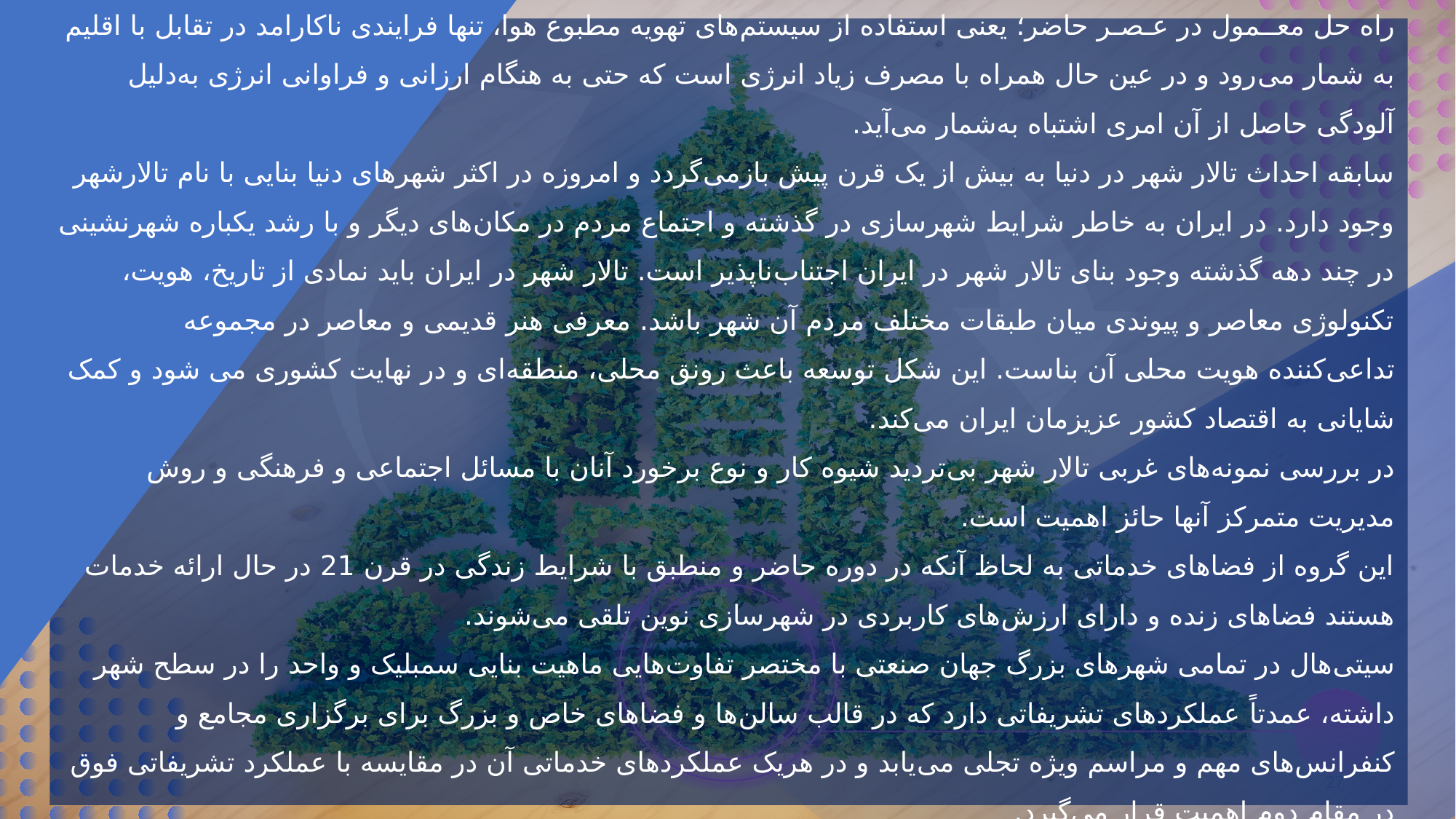

راه حل معــمول در عـصـر حاضر؛ یعنی استفاده از سیستم‌های تهویه مطبوع هوا، تنها فرایندی ناکارامد در تقابل با اقلیم به شمار می‌رود و در عین حال همراه با مصرف زیاد انرژی است که حتی به هنگام ارزانی و فراوانی انرژی به‌دلیل آلودگی حاصل از آن امری اشتباه به‌شمار می‌آید.
‌سابقه احداث تالار شهر در دنیا به بیش از یک قرن پیش بازمی‌گردد و امروزه در اکثر شهرهای دنیا بنایی با نام تالارشهر وجود دارد. در ایران به خاطر شرایط شهر‌سازی‌ در گذشته و اجتماع مردم در مکان‌های دیگر و با رشد یکباره شهرنشینی در چند دهه گذشته وجود بنای تالار شهر در ایران اجتناب‌ناپذیر است. تالار شهر در ایران باید نمادی از تاریخ، هویت، تکنولوژی معاصر و پیوندی میان طبقات مختلف مردم آن شهر باشد. معرفی هنر قدیمی و معاصر در مجموعه تداعی‌کننده هویت محلی آن بنا‌ست. این شکل توسعه باعث رونق محلی، منطقه‌ای و در نهایت کشوری می شود و کمک شایانی به اقتصاد کشور عزیزمان ایران می‌کند.
در بررسی نمونه‌های غربی تالار شهر بی‌تردید شیوه کار و نوع برخورد آنان با مسائل اجتماعی و فرهنگی و روش مدیریت متمرکز آنها حائز اهمیت است.
این گروه از فضاهای خدماتی به لحاظ آنکه در دوره حاضر و منطبق با شرایط زندگی در قرن 21 در حال ارائه خدمات هستند فضاهای زنده و دارای ارزش‌های کاربردی در شهرسازی نوین تلقی می‌‌شوند.
سیتی‌هال در تمامی شهرهای بزرگ جهان صنعتی با مختصر تفاوت‌هایی ماهیت بنایی سمبلیک و واحد را در سطح شهر داشته، عمدتاً عملکردهای تشریفاتی دارد که در قالب سالن‌ها و فضاهای خاص و بزرگ برای برگزاری مجامع و کنفرانس‌های مهم و مراسم ویژه تجلی می‌یابد و در هریک عملکردهای خدماتی آن در مقایسه با عملکرد تشریفاتی فوق در مقام دوم اهمیت قرار می‌گیرد.

27